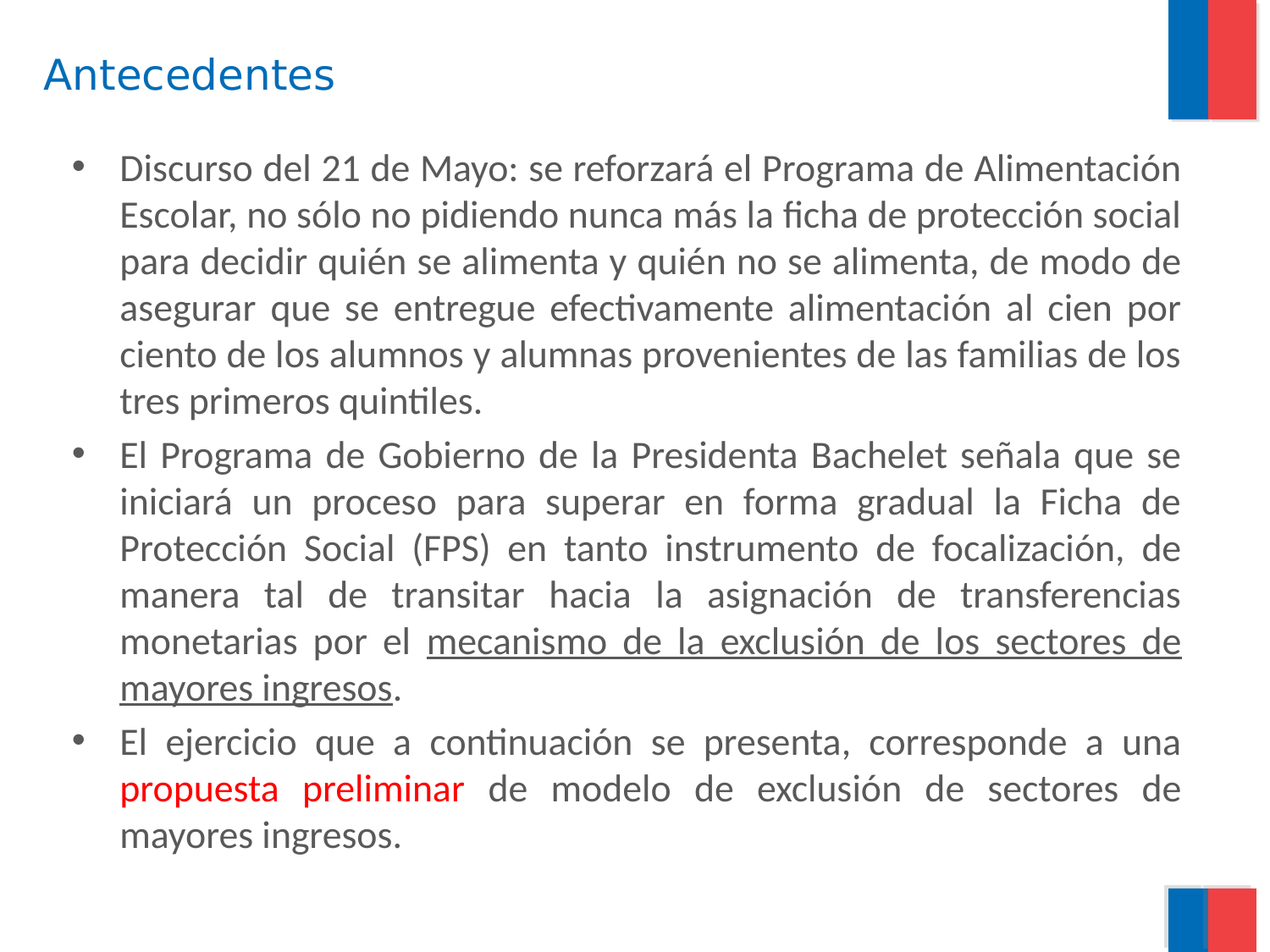

# Antecedentes
Discurso del 21 de Mayo: se reforzará el Programa de Alimentación Escolar, no sólo no pidiendo nunca más la ficha de protección social para decidir quién se alimenta y quién no se alimenta, de modo de asegurar que se entregue efectivamente alimentación al cien por ciento de los alumnos y alumnas provenientes de las familias de los tres primeros quintiles.
El Programa de Gobierno de la Presidenta Bachelet señala que se iniciará un proceso para superar en forma gradual la Ficha de Protección Social (FPS) en tanto instrumento de focalización, de manera tal de transitar hacia la asignación de transferencias monetarias por el mecanismo de la exclusión de los sectores de mayores ingresos.
El ejercicio que a continuación se presenta, corresponde a una propuesta preliminar de modelo de exclusión de sectores de mayores ingresos.